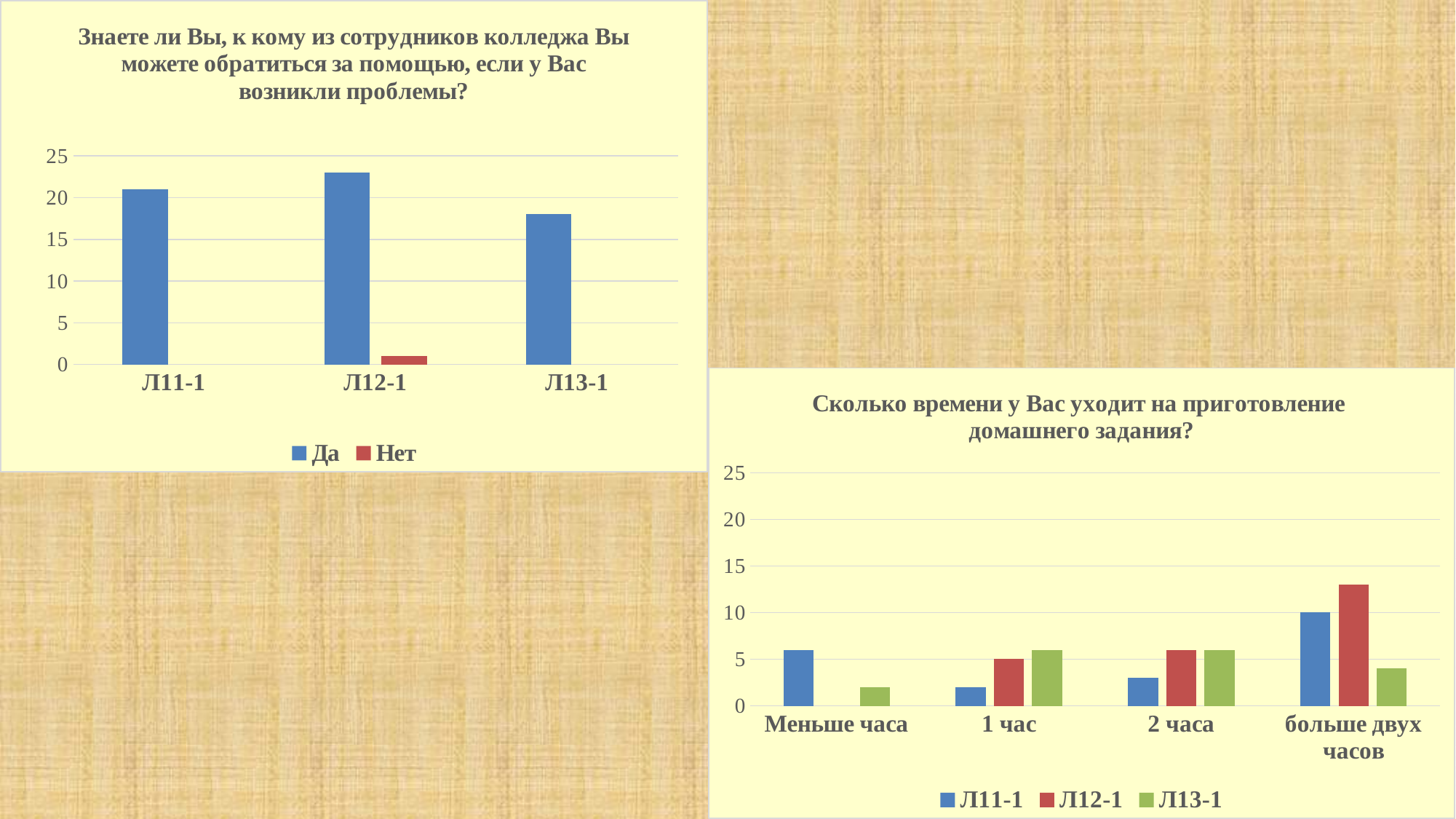

### Chart: Знаете ли Вы, к кому из сотрудников колледжа Вы можете обратиться за помощью, если у Вас возникли проблемы?

| Category | Да | Нет |
|---|---|---|
| Л11-1 | 21.0 | None |
| Л12-1 | 23.0 | 1.0 |
| Л13-1 | 18.0 | None |

### Chart: Сколько времени у Вас уходит на приготовление
домашнего задания?

| Category | Л11-1 | Л12-1 | Л13-1 |
|---|---|---|---|
| Меньше часа | 6.0 | None | 2.0 |
| 1 час | 2.0 | 5.0 | 6.0 |
| 2 часа | 3.0 | 6.0 | 6.0 |
| больше двух часов | 10.0 | 13.0 | 4.0 |